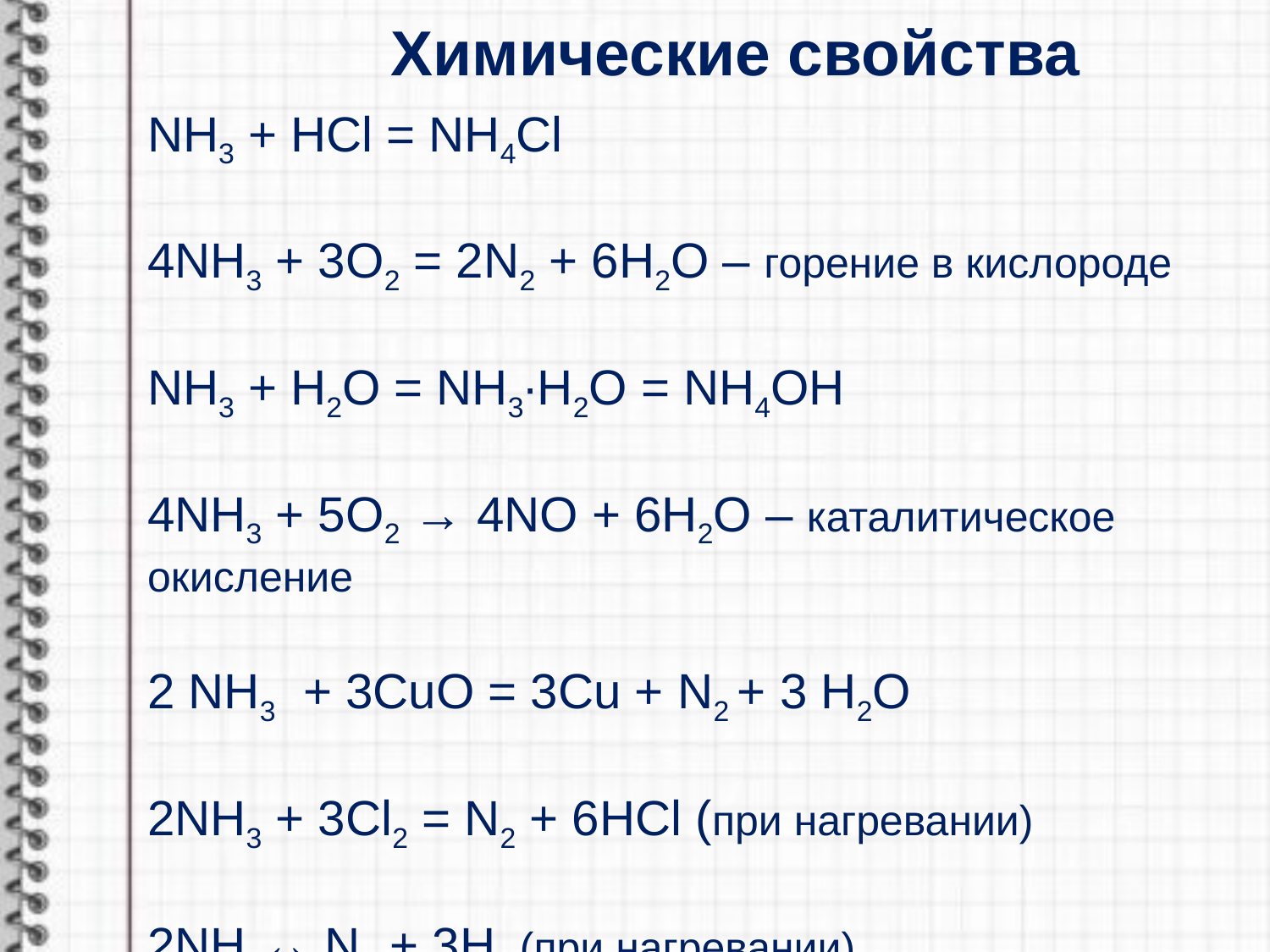

Химические свойства
NH3 + HCl = NH4Cl

4NH3 + 3O2 = 2N2 + 6H2О – горение в кислороде

NH3 + H2O = NH3∙H2O = NH4OH

4NH3 + 5O2 → 4NO + 6H2O – каталитическое окисление

2 NH3  + 3CuO = 3Cu + N2 + 3 H2O

2NH3 + 3Cl2 = N2 + 6HCl (при нагревании)

2NH3↔ N2 + 3H2 (при нагревании)